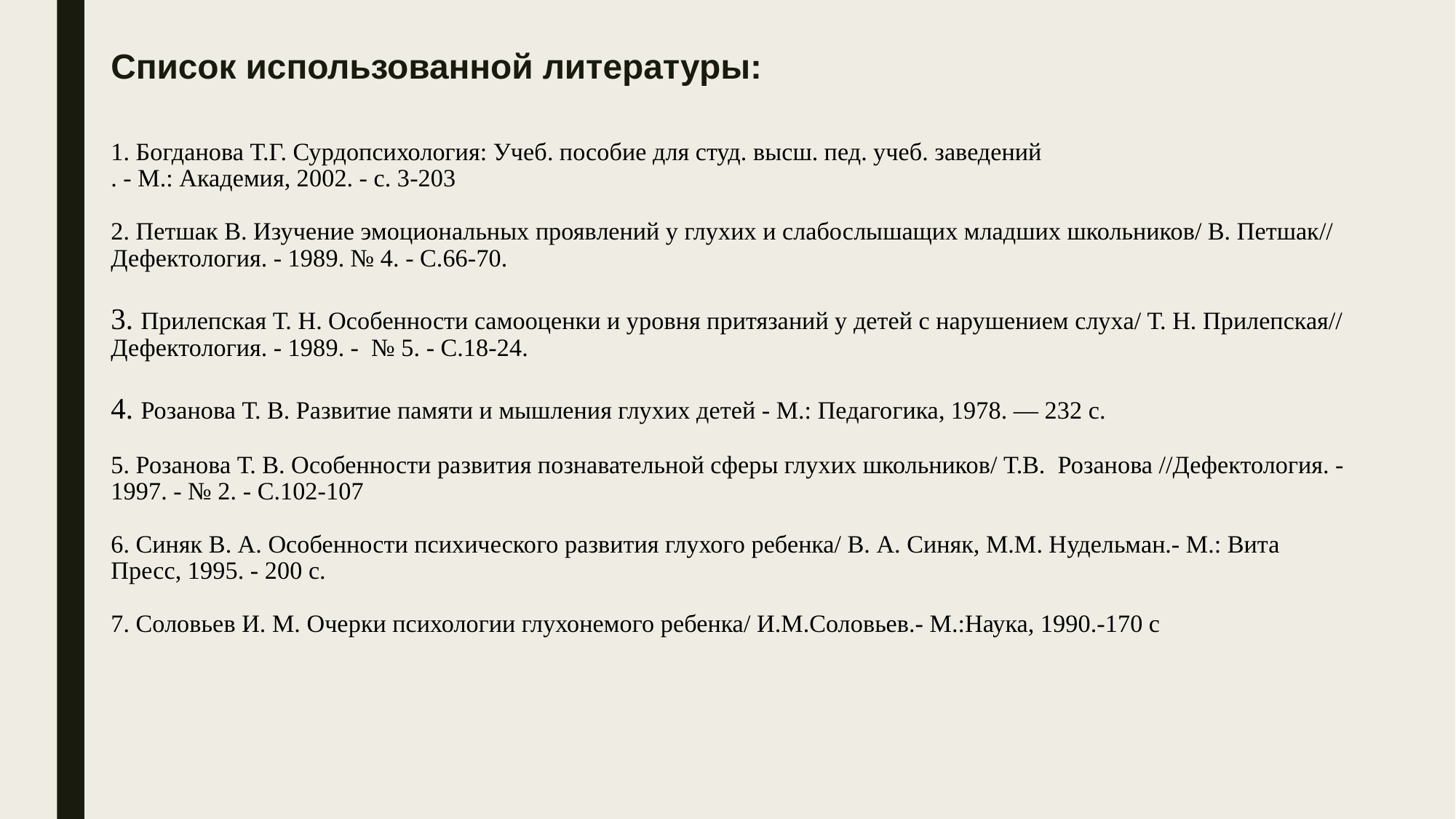

# Список использованной литературы: 1. Богданова Т.Г. Сурдопсихология: Учеб. пособие для студ. высш. пед. учеб. заведений . - М.: Академия, 2002. - с. 3-203 2. Петшак В. Изучение эмоциональных проявлений у глухих и слабослышащих младших школьников/ В. Петшак// Дефектология. - 1989. № 4. - С.66-70. 3. Прилепская Т. Н. Особенности самооценки и уровня притязаний у детей с нарушением слуха/ Т. Н. Прилепская// Дефектология. - 1989. -  № 5. - С.18-24. 4. Розанова Т. В. Развитие памяти и мышления глухих детей - М.: Педагогика, 1978. — 232 с. 5. Розанова Т. В. Особенности развития познавательной сферы глухих школьников/ Т.В.  Розанова //Дефектология. - 1997. - № 2. - С.102-107 6. Синяк В. А. Особенности психического развития глухого ребенка/ В. А. Синяк, М.М. Нудельман.- М.: Вита Пресс, 1995. - 200 с. 7. Соловьев И. М. Очерки психологии глухонемого ребенка/ И.М.Соловьев.- М.:Наука, 1990.-170 с